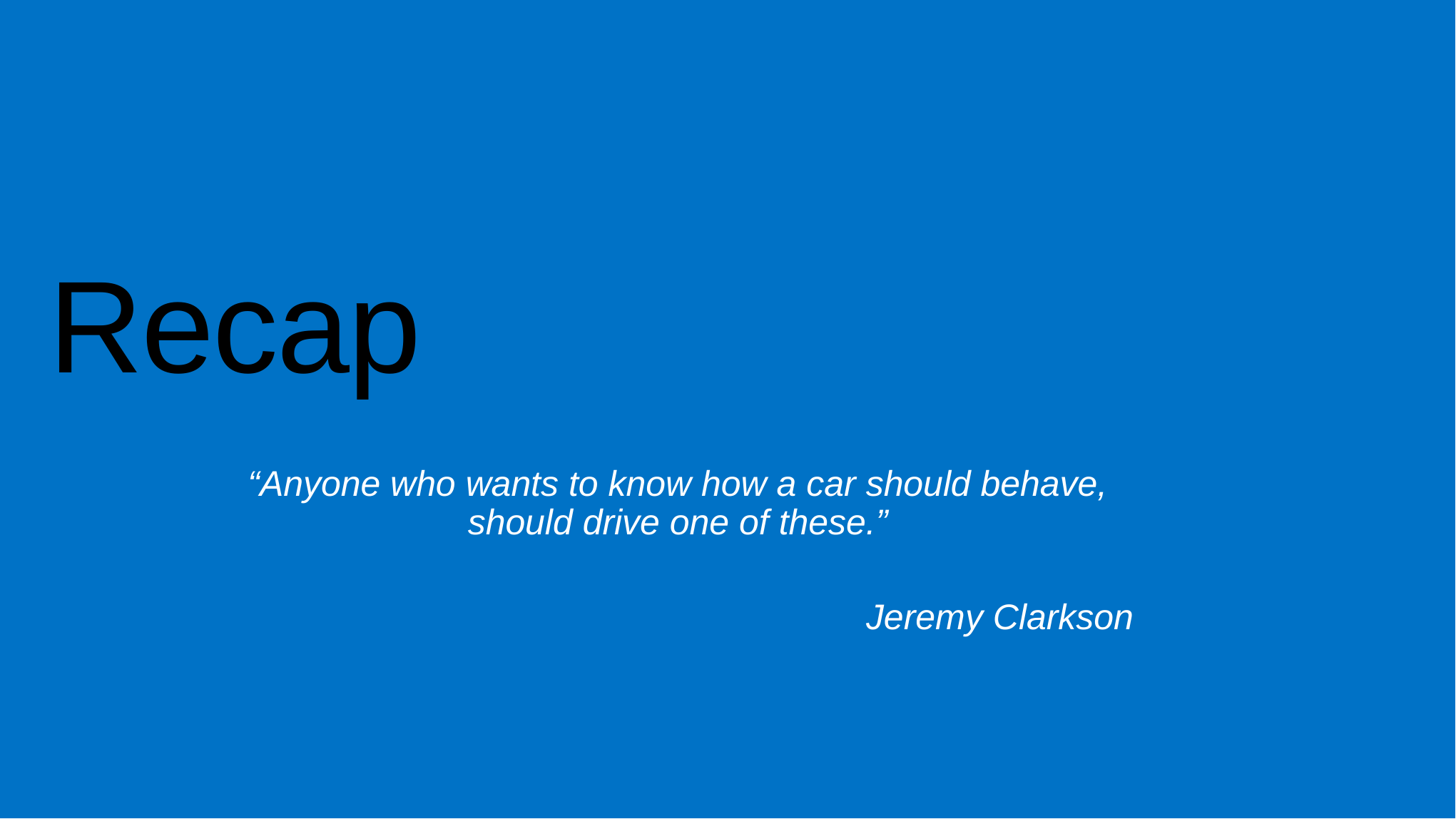

# Recap
“Anyone who wants to know how a car should behave, should drive one of these.”

Jeremy Clarkson